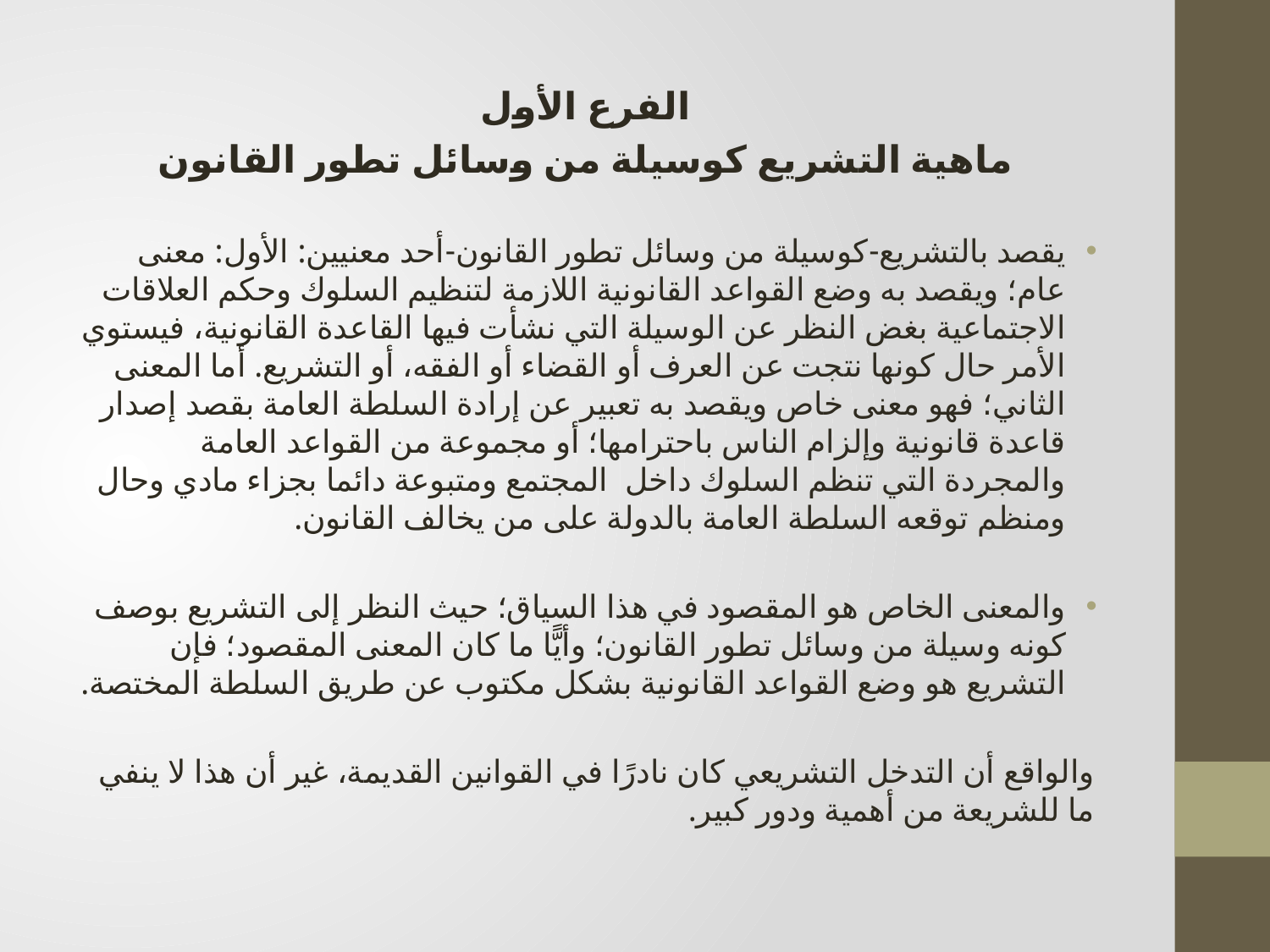

الفرع الأول
ماهية التشريع كوسيلة من وسائل تطور القانون

يقصد بالتشريع-كوسيلة من وسائل تطور القانون-أحد معنيين: الأول: معنى عام؛ ويقصد به وضع القواعد القانونية اللازمة لتنظيم السلوك وحكم العلاقات الاجتماعية بغض النظر عن الوسيلة التي نشأت فيها القاعدة القانونية، فيستوي الأمر حال كونها نتجت عن العرف أو القضاء أو الفقه، أو التشريع. أما المعنى الثاني؛ فهو معنى خاص ويقصد به تعبير عن إرادة السلطة العامة بقصد إصدار قاعدة قانونية وإلزام الناس باحترامها؛ أو مجموعة من القواعد العامة والمجردة التي تنظم السلوك داخل  المجتمع ومتبوعة دائما بجزاء مادي وحال ومنظم توقعه السلطة العامة بالدولة على من يخالف القانون.

والمعنى الخاص هو المقصود في هذا السياق؛ حيث النظر إلى التشريع بوصف كونه وسيلة من وسائل تطور القانون؛ وأيًّا ما كان المعنى المقصود؛ فإن التشريع هو وضع القواعد القانونية بشكل مكتوب عن طريق السلطة المختصة.

والواقع أن التدخل التشريعي كان نادرًا في القوانين القديمة، غير أن هذا لا ينفي ما للشريعة من أهمية ودور كبير.